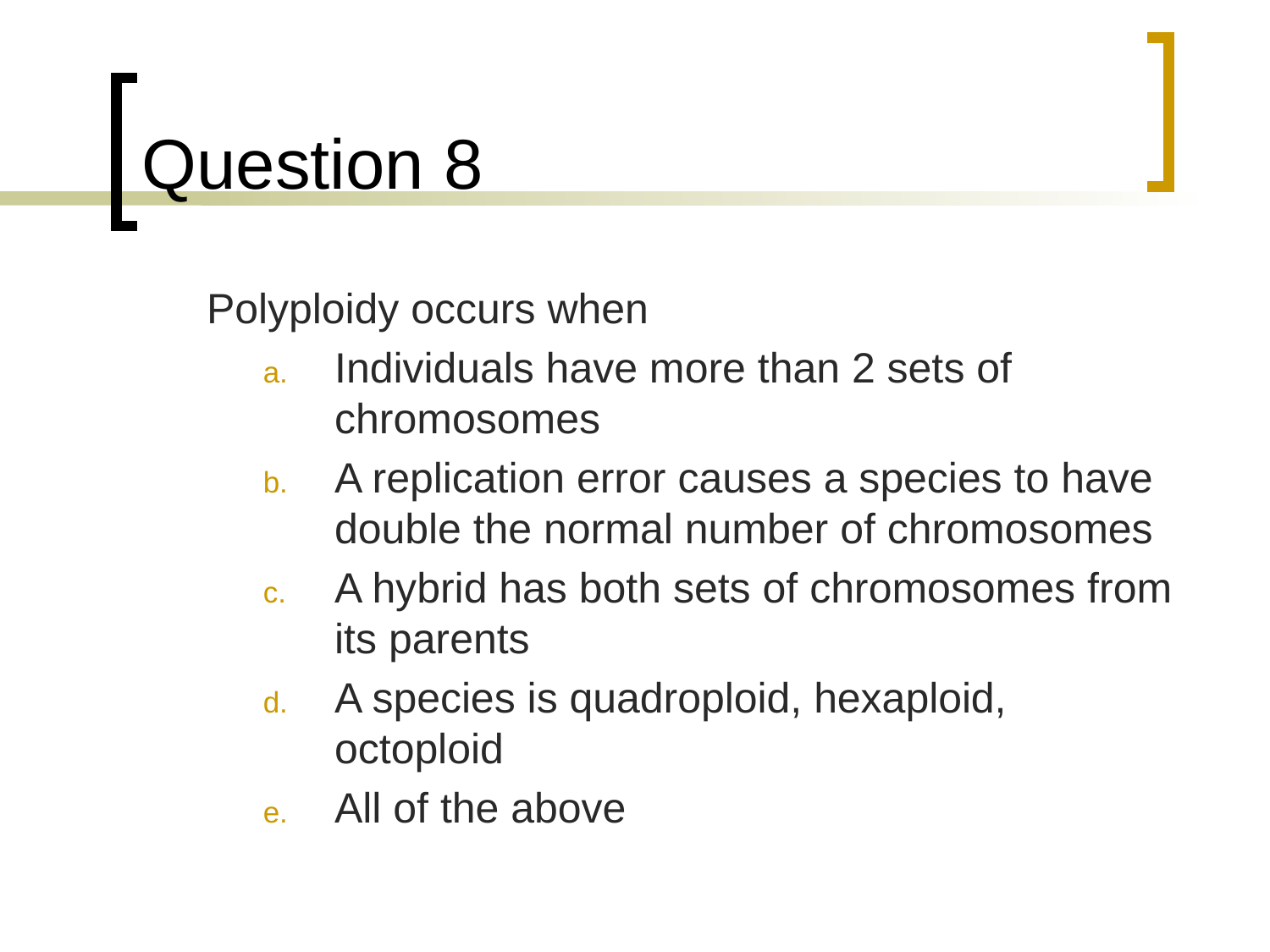

# Question 8
	Polyploidy occurs when
Individuals have more than 2 sets of chromosomes
A replication error causes a species to have double the normal number of chromosomes
A hybrid has both sets of chromosomes from its parents
A species is quadroploid, hexaploid, octoploid
All of the above